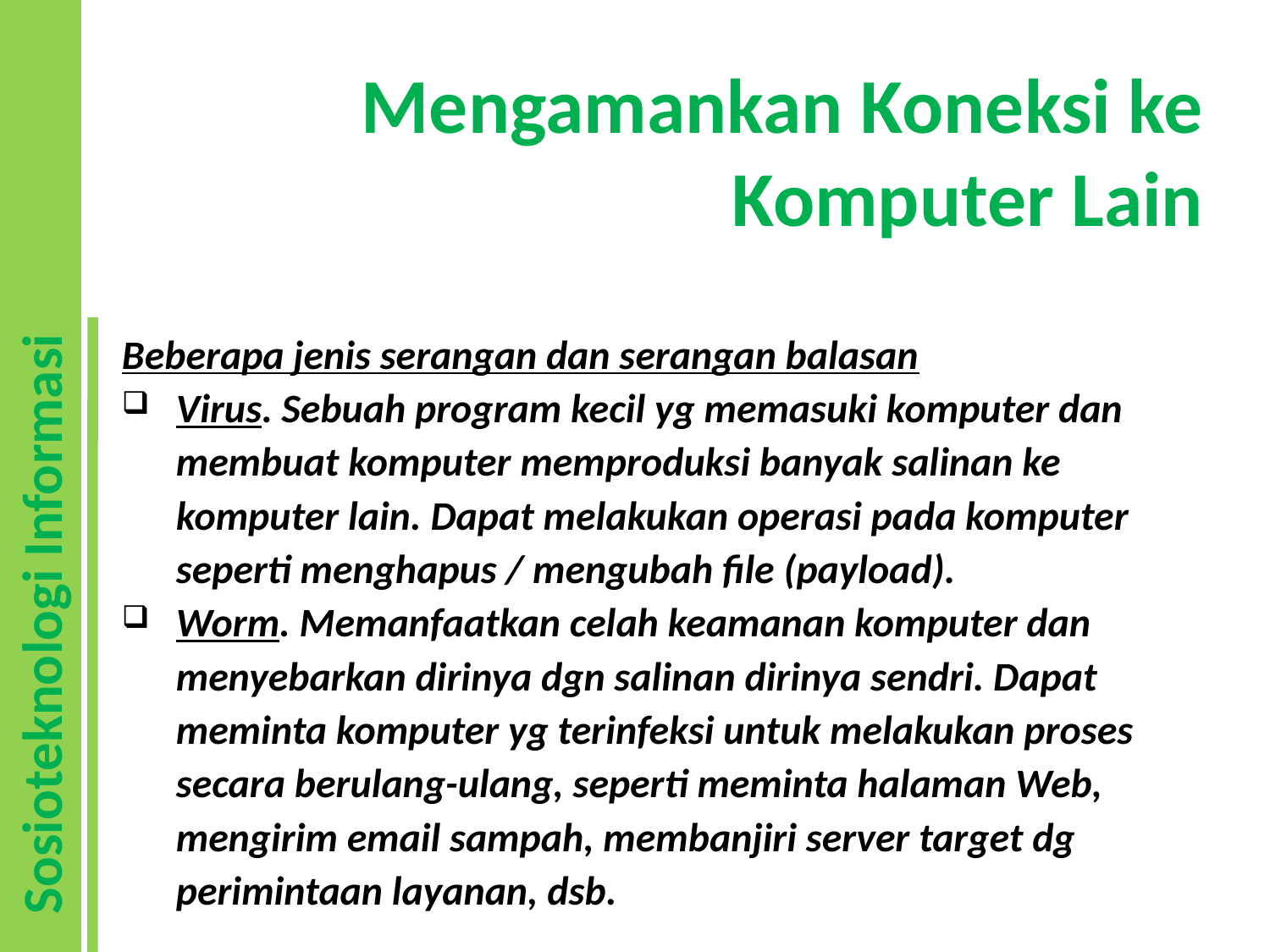

# Mengamankan Koneksi ke Komputer Lain
Beberapa jenis serangan dan serangan balasan
Virus. Sebuah program kecil yg memasuki komputer dan membuat komputer memproduksi banyak salinan ke komputer lain. Dapat melakukan operasi pada komputer seperti menghapus / mengubah file (payload).
Worm. Memanfaatkan celah keamanan komputer dan menyebarkan dirinya dgn salinan dirinya sendri. Dapat meminta komputer yg terinfeksi untuk melakukan proses secara berulang-ulang, seperti meminta halaman Web, mengirim email sampah, membanjiri server target dg perimintaan layanan, dsb.